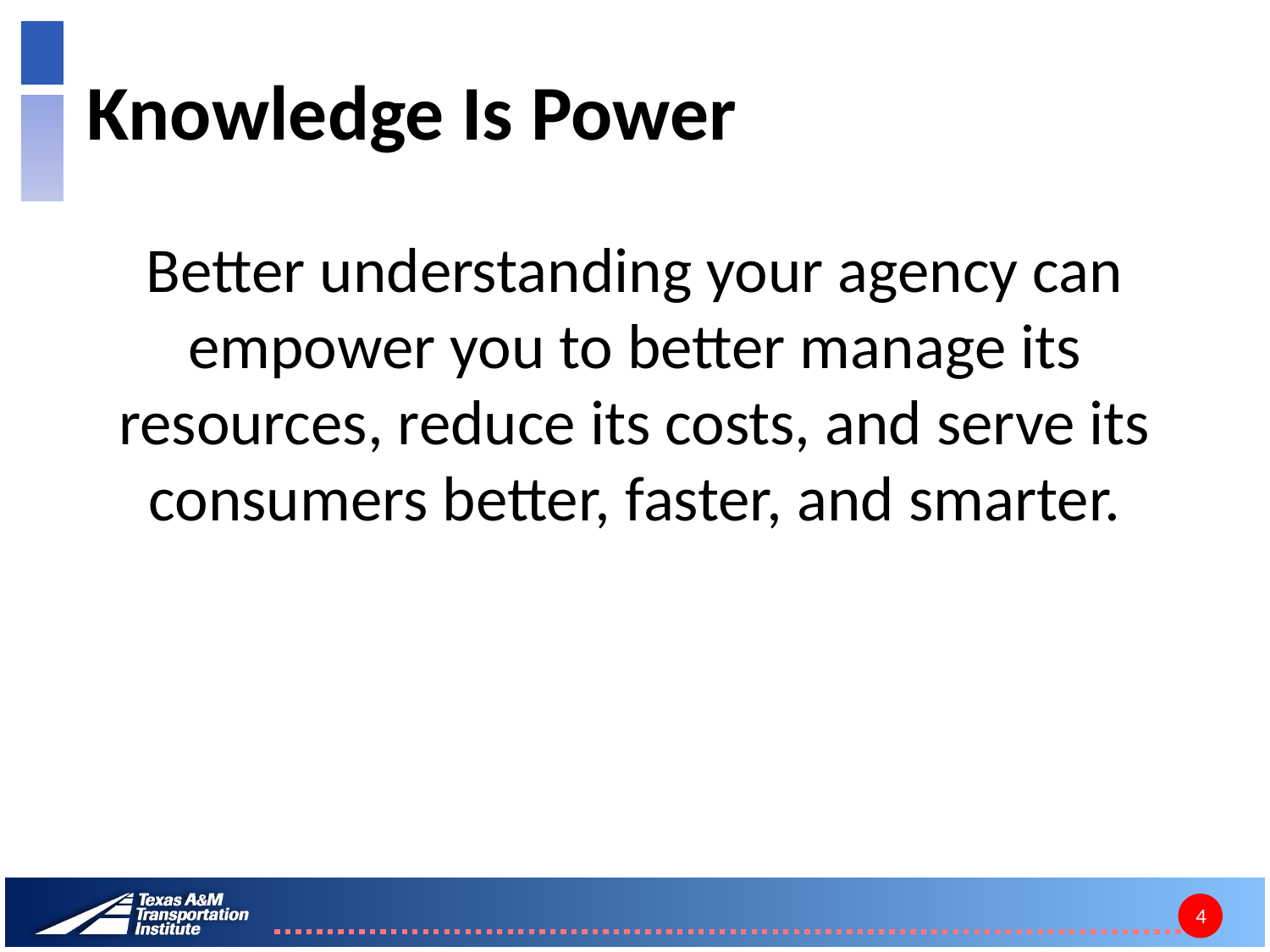

# Knowledge Is Power
Better understanding your agency can empower you to better manage its resources, reduce its costs, and serve its consumers better, faster, and smarter.

4